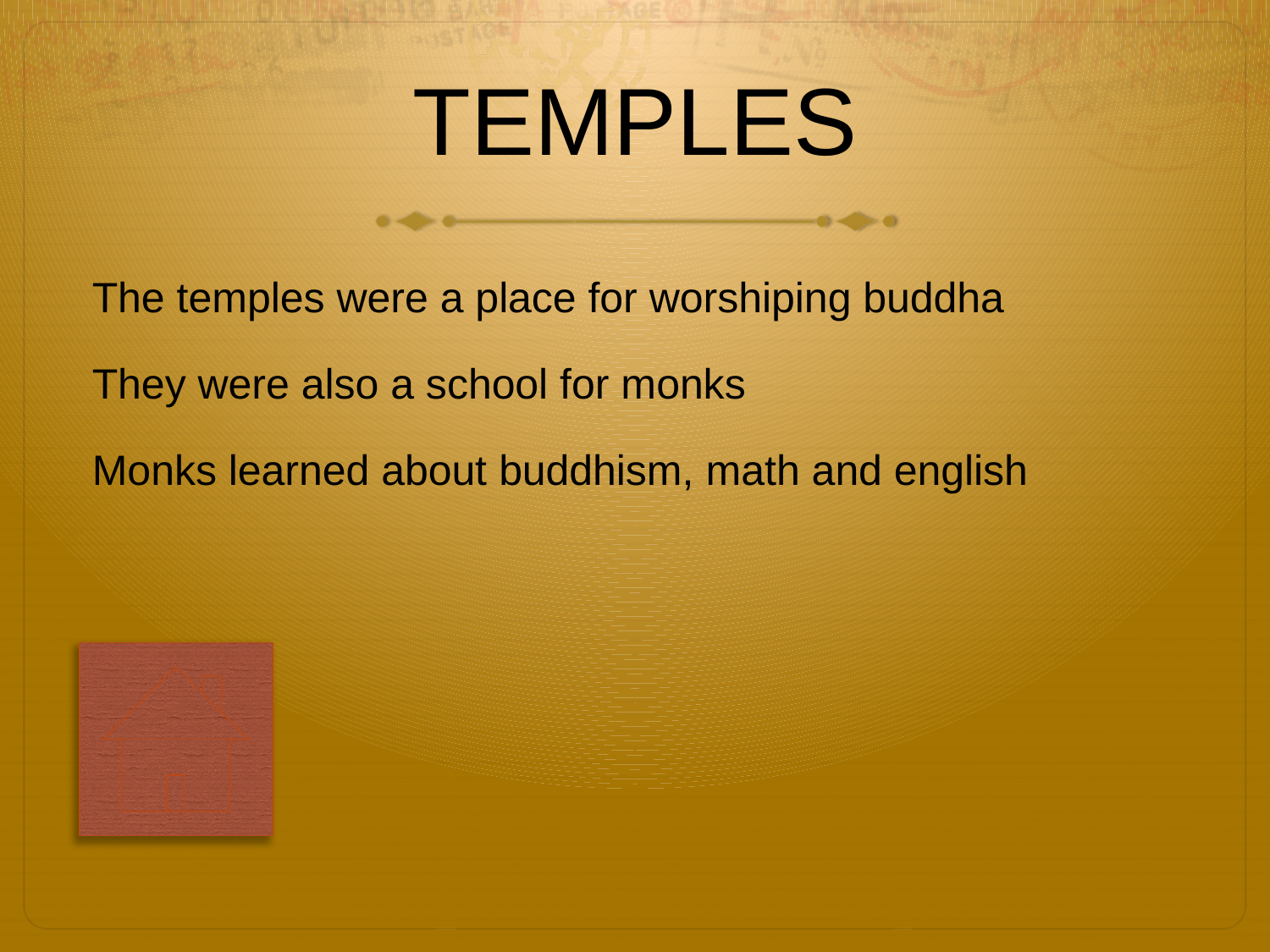

# TEMPLES
The temples were a place for worshiping buddha
They were also a school for monks
Monks learned about buddhism, math and english